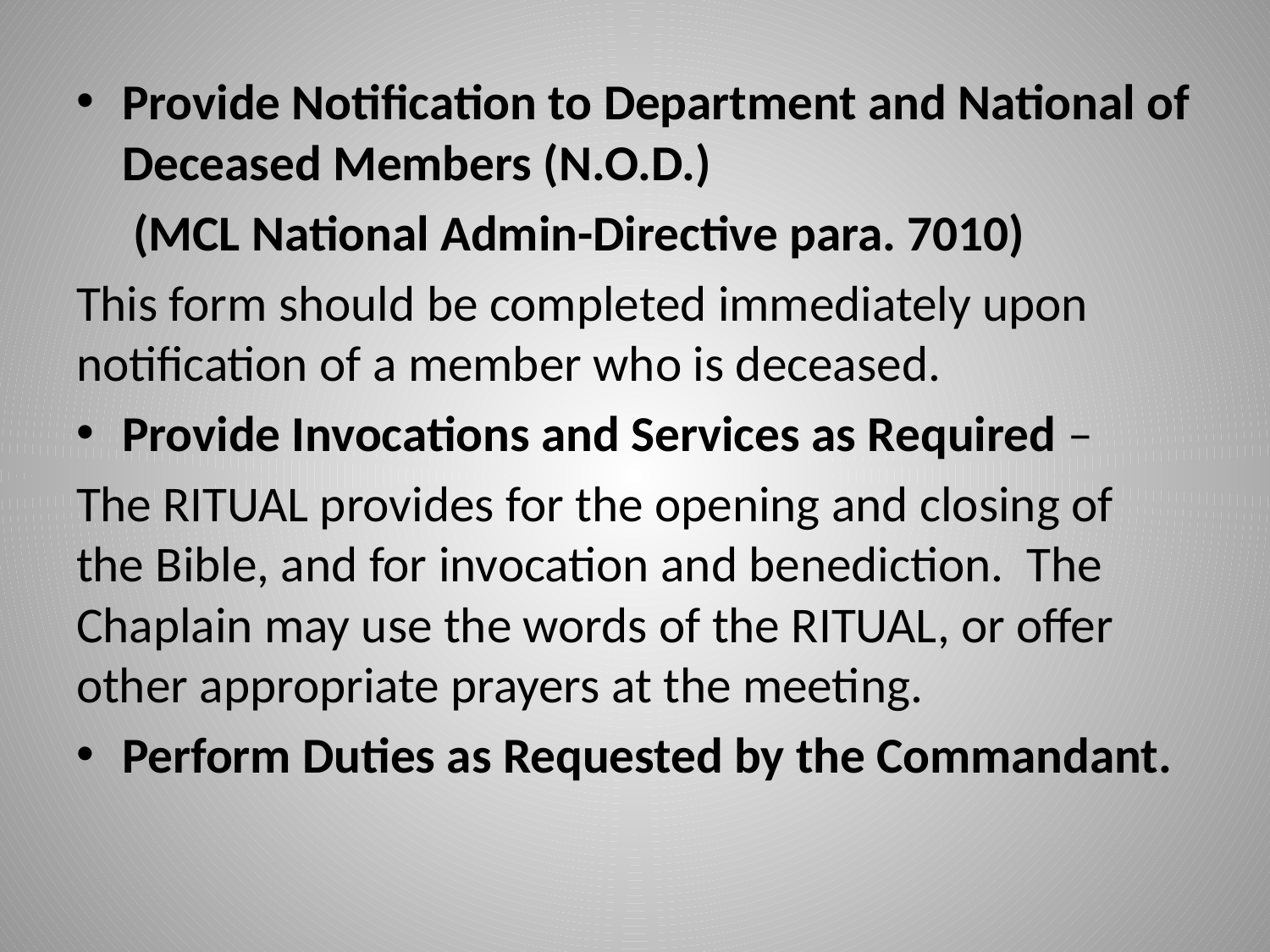

Provide Notification to Department and National of Deceased Members (N.O.D.)
     (MCL National Admin-Directive para. 7010)
This form should be completed immediately upon notification of a member who is deceased.
Provide Invocations and Services as Required –
The RITUAL provides for the opening and closing of the Bible, and for invocation and benediction.  The Chaplain may use the words of the RITUAL, or offer other appropriate prayers at the meeting.
Perform Duties as Requested by the Commandant.